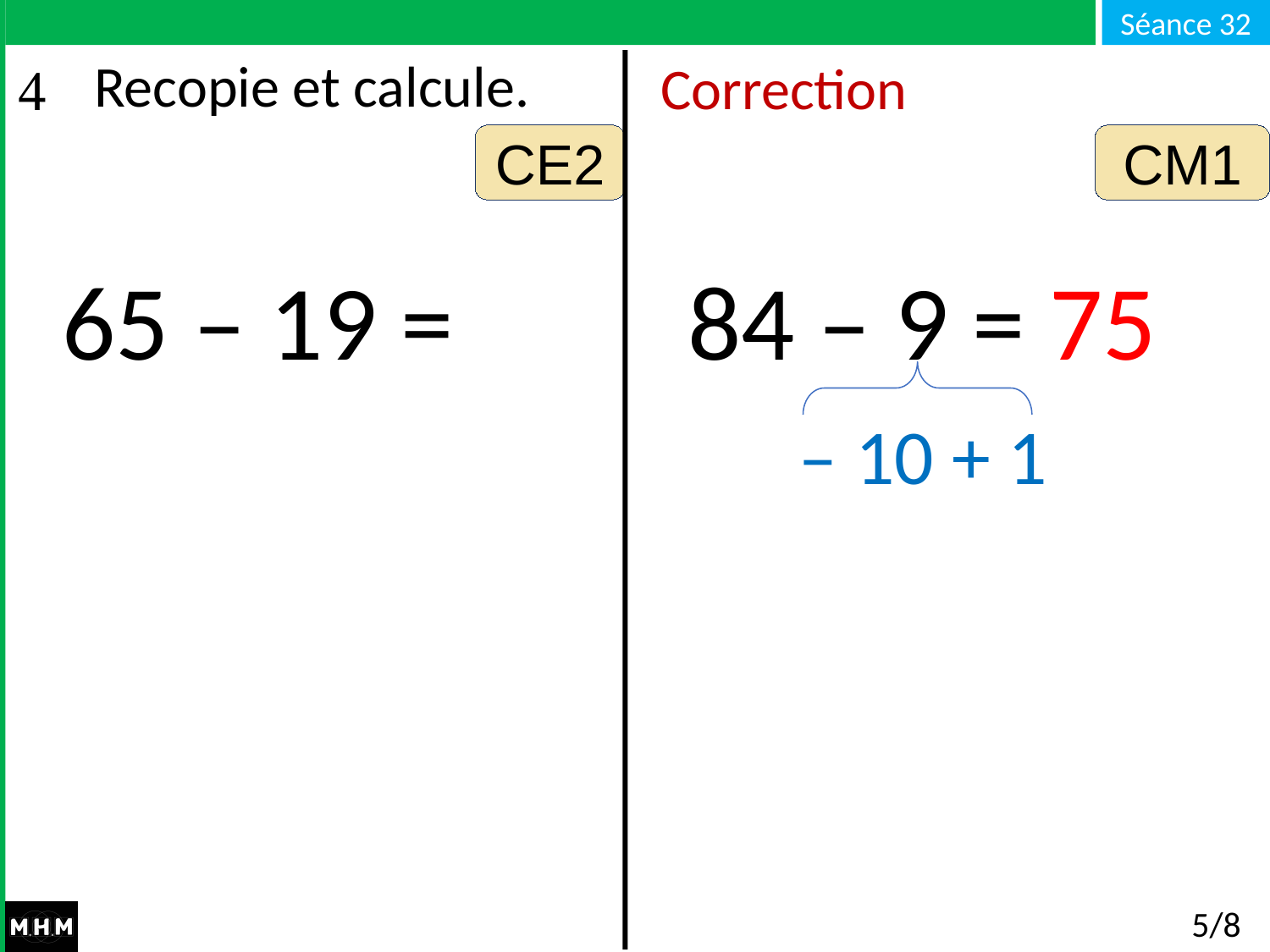

# Recopie et calcule.
Correction
CE2
CM1
65 – 19 =
84 – 9 = 75

– 10 + 1
5/8